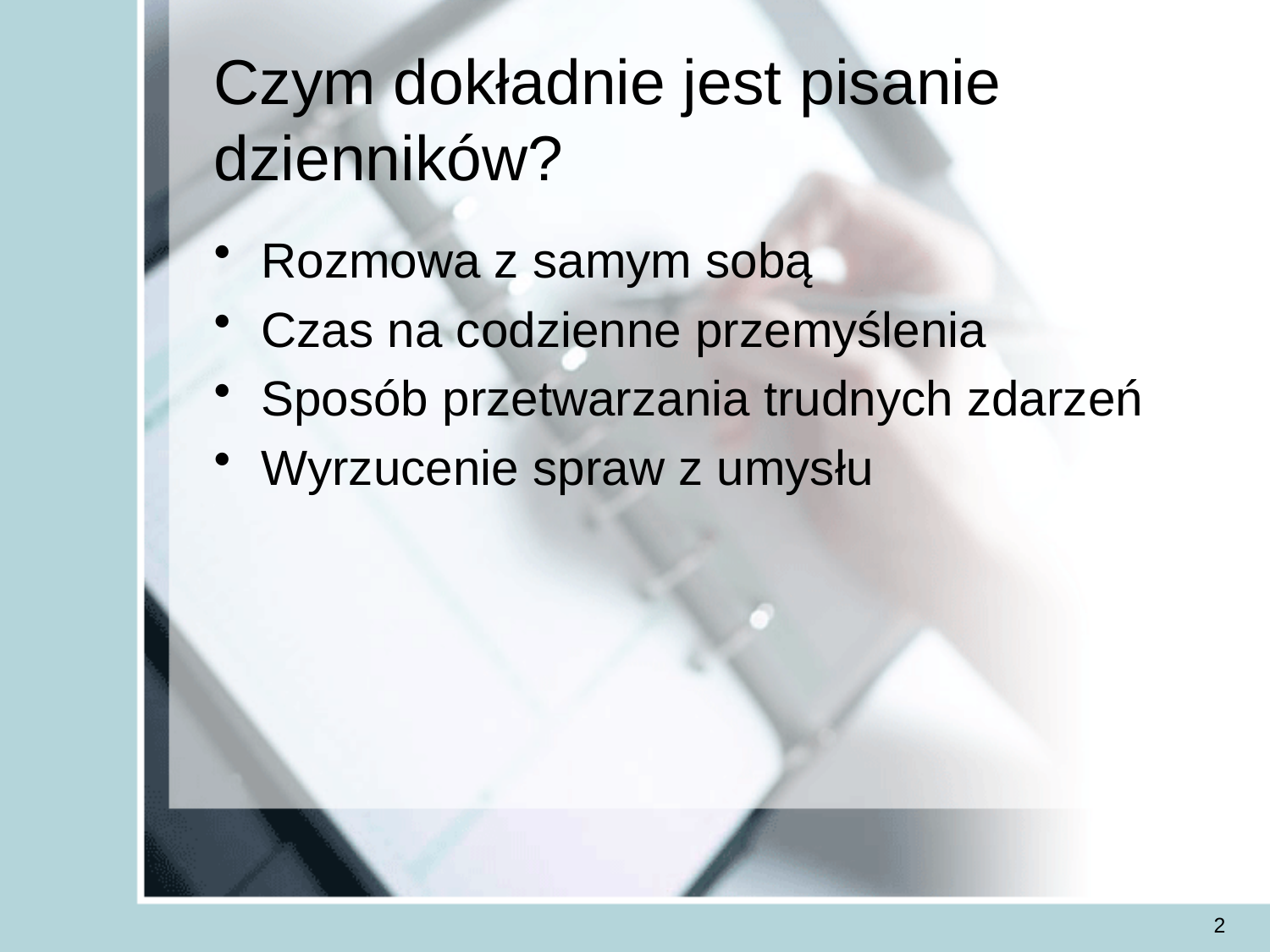

# Czym dokładnie jest pisanie dzienników?
Rozmowa z samym sobą
Czas na codzienne przemyślenia
Sposób przetwarzania trudnych zdarzeń
Wyrzucenie spraw z umysłu
2